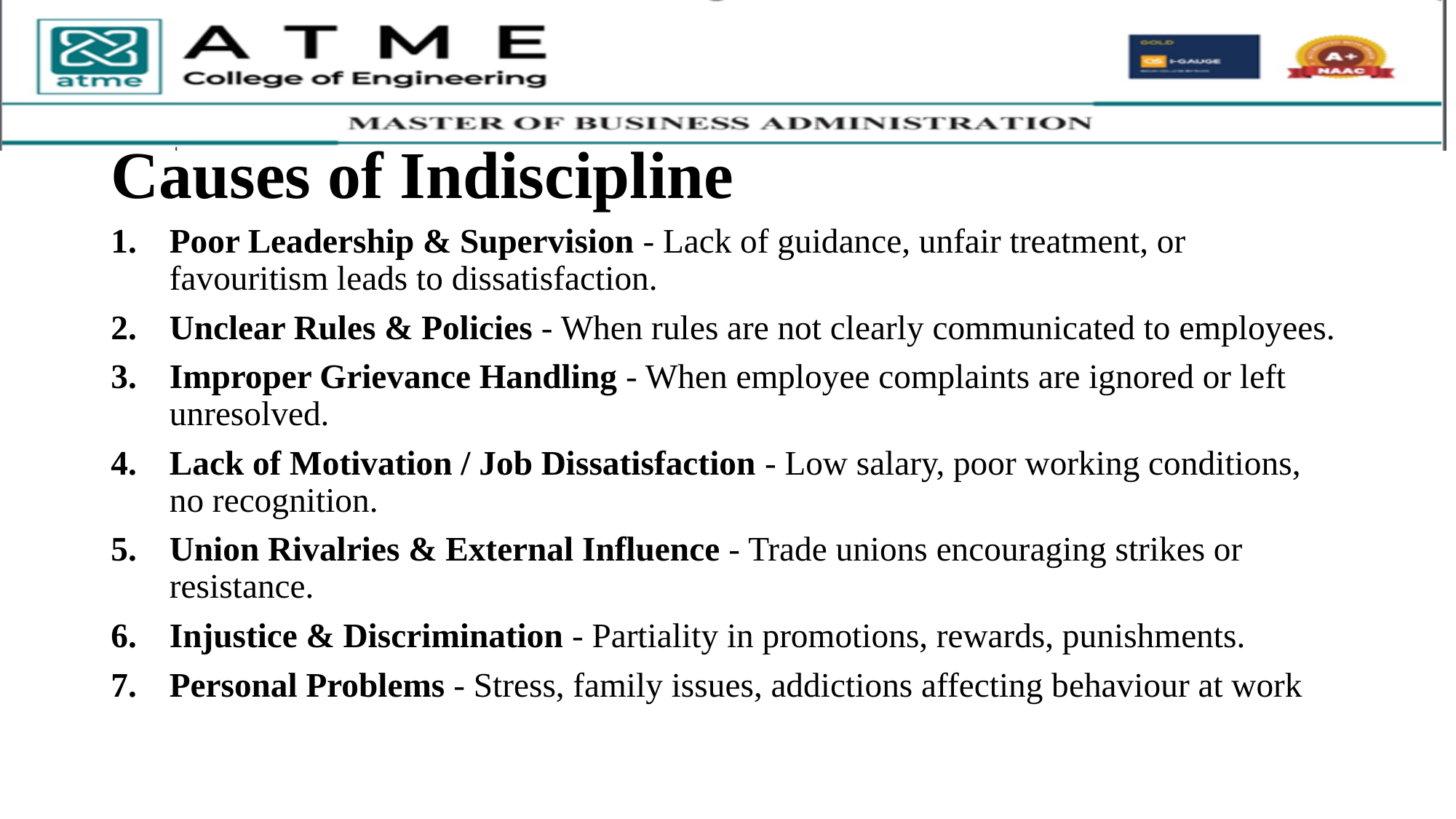

# Causes of Indiscipline
Poor Leadership & Supervision - Lack of guidance, unfair treatment, or favouritism leads to dissatisfaction.
Unclear Rules & Policies - When rules are not clearly communicated to employees.
Improper Grievance Handling - When employee complaints are ignored or left unresolved.
Lack of Motivation / Job Dissatisfaction - Low salary, poor working conditions, no recognition.
Union Rivalries & External Influence - Trade unions encouraging strikes or resistance.
Injustice & Discrimination - Partiality in promotions, rewards, punishments.
Personal Problems - Stress, family issues, addictions affecting behaviour at work